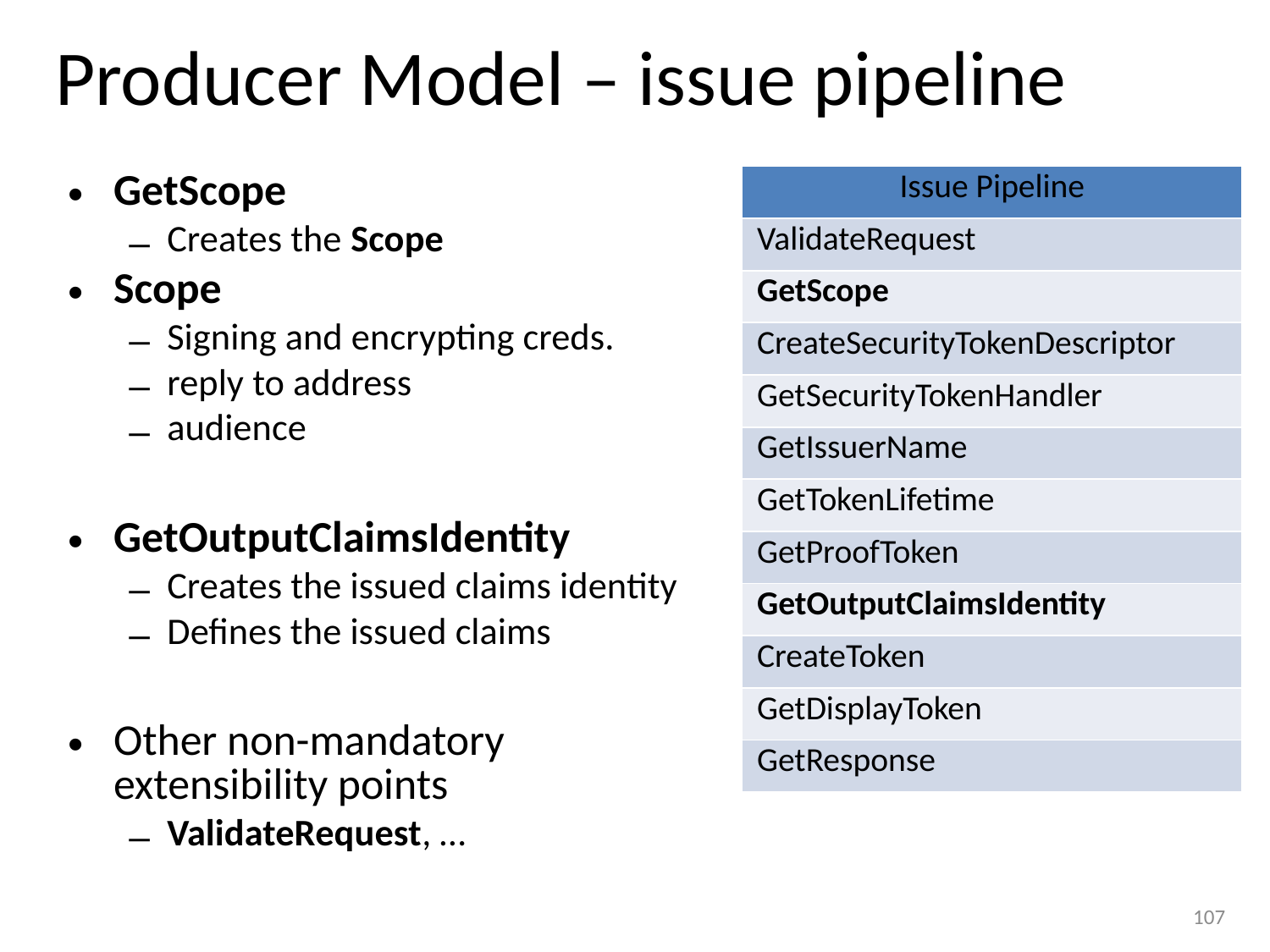

# Producer Model – issue pipeline
GetScope
Creates the Scope
Scope
Signing and encrypting creds.
reply to address
audience

GetOutputClaimsIdentity
Creates the issued claims identity
Defines the issued claims

Other non-mandatory extensibility points
ValidateRequest, …

| Issue Pipeline |
| --- |
| ValidateRequest |
| GetScope |
| CreateSecurityTokenDescriptor |
| GetSecurityTokenHandler |
| GetIssuerName |
| GetTokenLifetime |
| GetProofToken |
| GetOutputClaimsIdentity |
| CreateToken |
| GetDisplayToken |
| GetResponse |
107